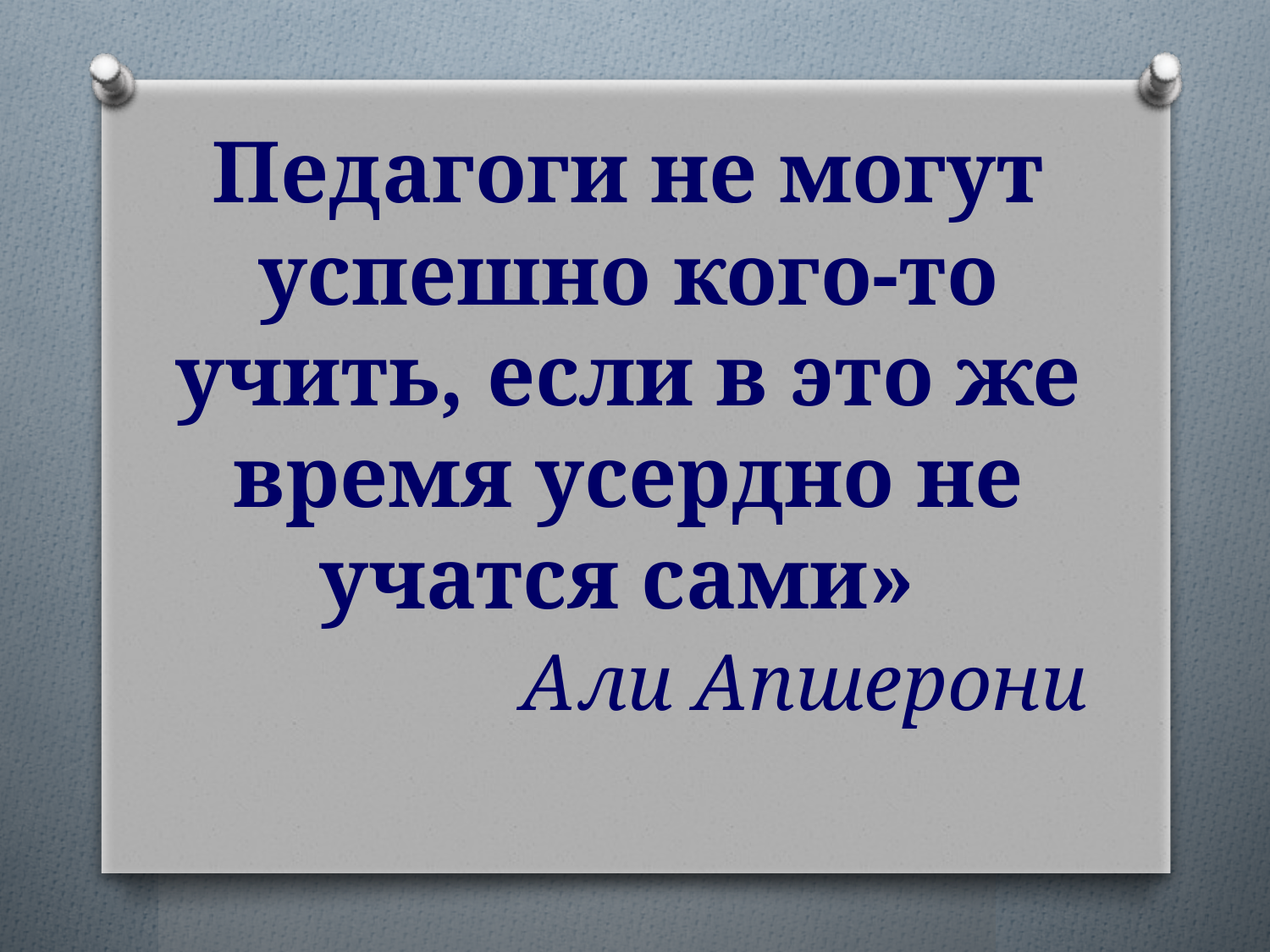

# Педагоги не могут успешно кого-то учить, если в это же время усердно не учатся сами» Али Апшерони